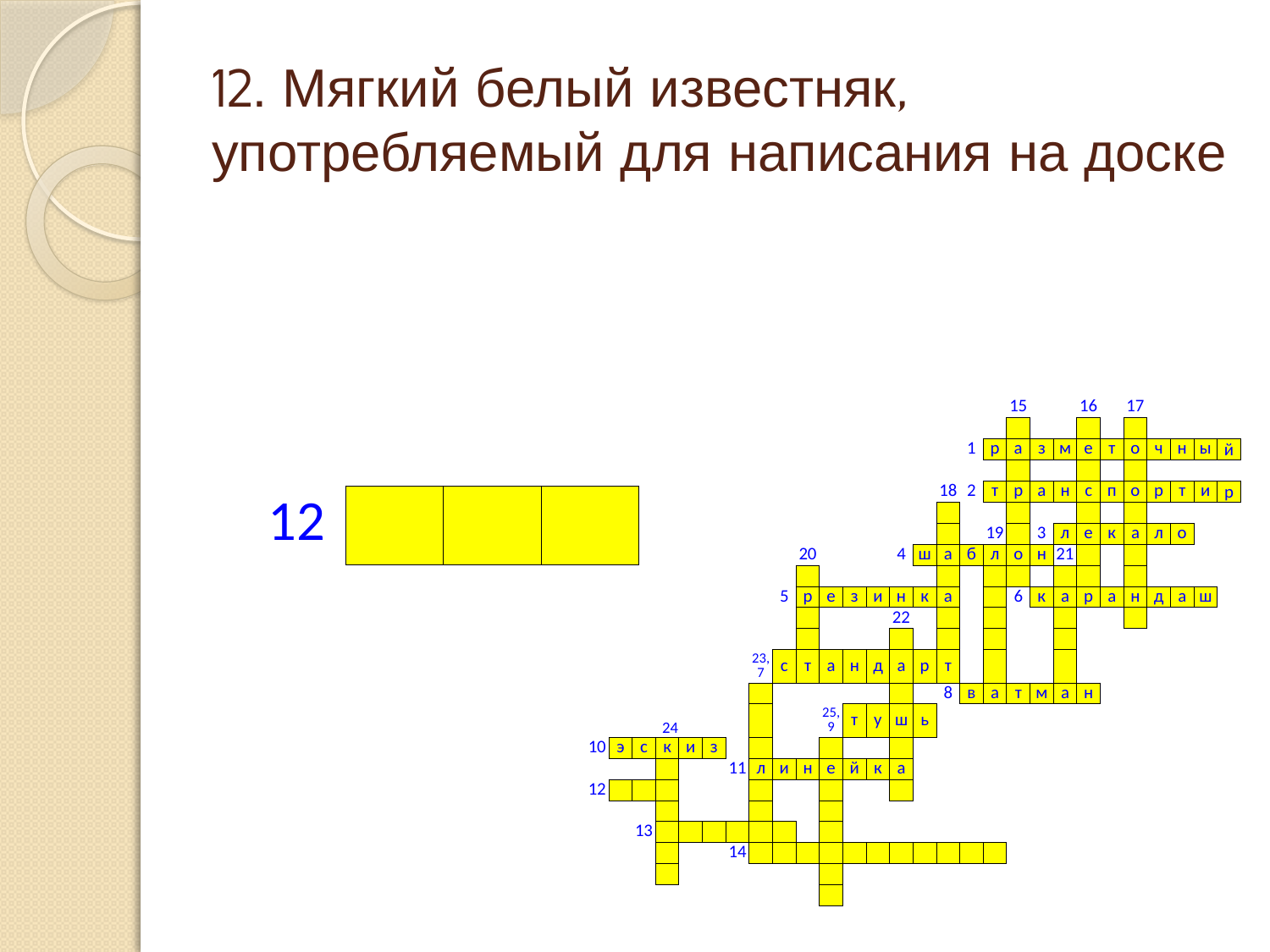

# 12. Мягкий белый известняк, употребляемый для написания на доске
|  |  |  |  |  |  |  |  |  |  |  |  |  |  |  |  |  |  | 15 |  |  | 16 |  | 17 |  |  |  |  |
| --- | --- | --- | --- | --- | --- | --- | --- | --- | --- | --- | --- | --- | --- | --- | --- | --- | --- | --- | --- | --- | --- | --- | --- | --- | --- | --- | --- |
|  |  |  |  |  |  |  |  |  |  |  |  |  |  |  |  |  |  |  |  |  |  |  |  |  |  |  |  |
|  |  |  |  |  |  |  |  |  |  |  |  |  |  |  |  | 1 | р | а | з | м | е | т | о | ч | н | ы | й |
|  |  |  |  |  |  |  |  |  |  |  |  |  |  |  |  |  |  |  |  |  |  |  |  |  |  |  |  |
|  |  |  |  |  |  |  |  |  |  |  |  |  |  |  | 18 | 2 | т | р | а | н | с | п | о | р | т | и | р |
|  |  |  |  |  |  |  |  |  |  |  |  |  |  |  |  |  |  |  |  |  |  |  |  |  |  |  |  |
|  |  |  |  |  |  |  |  |  |  |  |  |  |  |  |  |  | 19 |  | 3 | л | е | к | а | л | о |  |  |
|  |  |  |  |  |  |  |  |  | 20 |  |  |  | 4 | ш | а | б | л | о | н | 21 |  |  |  |  |  |  |  |
|  |  |  |  |  |  |  |  |  |  |  |  |  |  |  |  |  |  |  |  |  |  |  |  |  |  |  |  |
|  |  |  |  |  |  |  |  | 5 | р | е | з | и | н | к | а |  |  | 6 | к | а | р | а | н | д | а | ш |  |
|  |  |  |  |  |  |  |  |  |  |  |  |  | 22 |  |  |  |  |  |  |  |  |  |  |  |  |  |  |
|  |  |  |  |  |  |  |  |  |  |  |  |  |  |  |  |  |  |  |  |  |  |  |  |  |  |  |  |
|  |  |  |  |  |  |  | 23,7 | с | т | а | н | д | а | р | т |  |  |  |  |  |  |  |  |  |  |  |  |
|  |  |  |  |  |  |  |  |  |  |  |  |  |  |  | 8 | в | а | т | м | а | н |  |  |  |  |  |  |
|  |  |  | 24 |  |  |  |  |  |  | 25,9 | т | у | ш | ь |  |  |  |  |  |  |  |  |  |  |  |  |  |
| 10 | э | с | к | и | з |  |  |  |  |  |  |  |  |  |  |  |  |  |  |  |  |  |  |  |  |  |  |
|  |  |  |  |  |  | 11 | л | и | н | е | й | к | а |  |  |  |  |  |  |  |  |  |  |  |  |  |  |
| 12 |  |  |  |  |  |  |  |  |  |  |  |  |  |  |  |  |  |  |  |  |  |  |  |  |  |  |  |
|  |  |  |  |  |  |  |  |  |  |  |  |  |  |  |  |  |  |  |  |  |  |  |  |  |  |  |  |
|  |  | 13 |  |  |  |  |  |  |  |  |  |  |  |  |  |  |  |  |  |  |  |  |  |  |  |  |  |
|  |  |  |  |  |  | 14 |  |  |  |  |  |  |  |  |  |  |  |  |  |  |  |  |  |  |  |  |  |
|  |  |  |  |  |  |  |  |  |  |  |  |  |  |  |  |  |  |  |  |  |  |  |  |  |  |  |  |
|  |  |  |  |  |  |  |  |  |  |  |  |  |  |  |  |  |  |  |  |  |  |  |  |  |  |  |  |
| 12 |  |  |  |
| --- | --- | --- | --- |